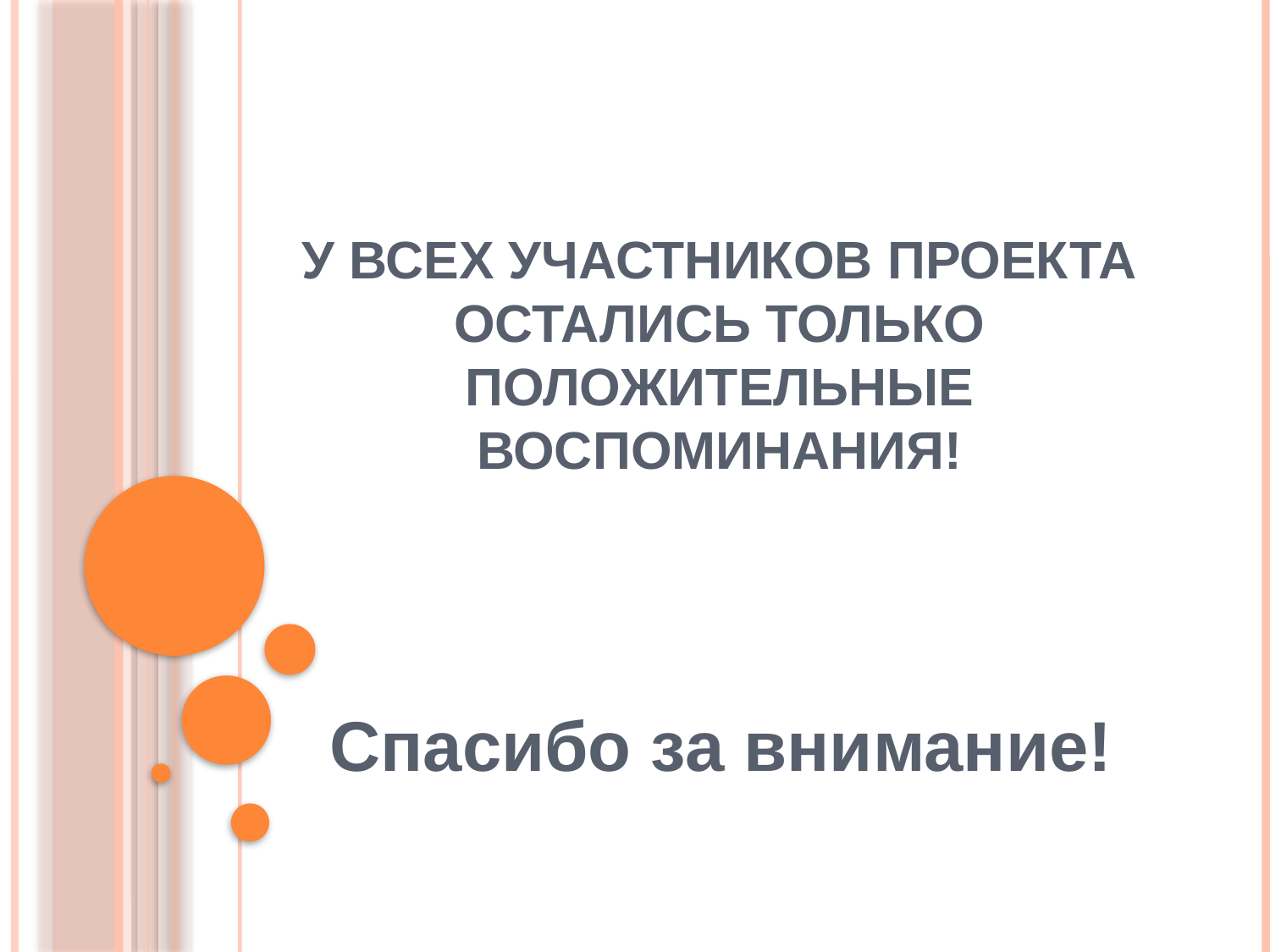

# У всех участников проекта остались только положительные воспоминания!
Спасибо за внимание!